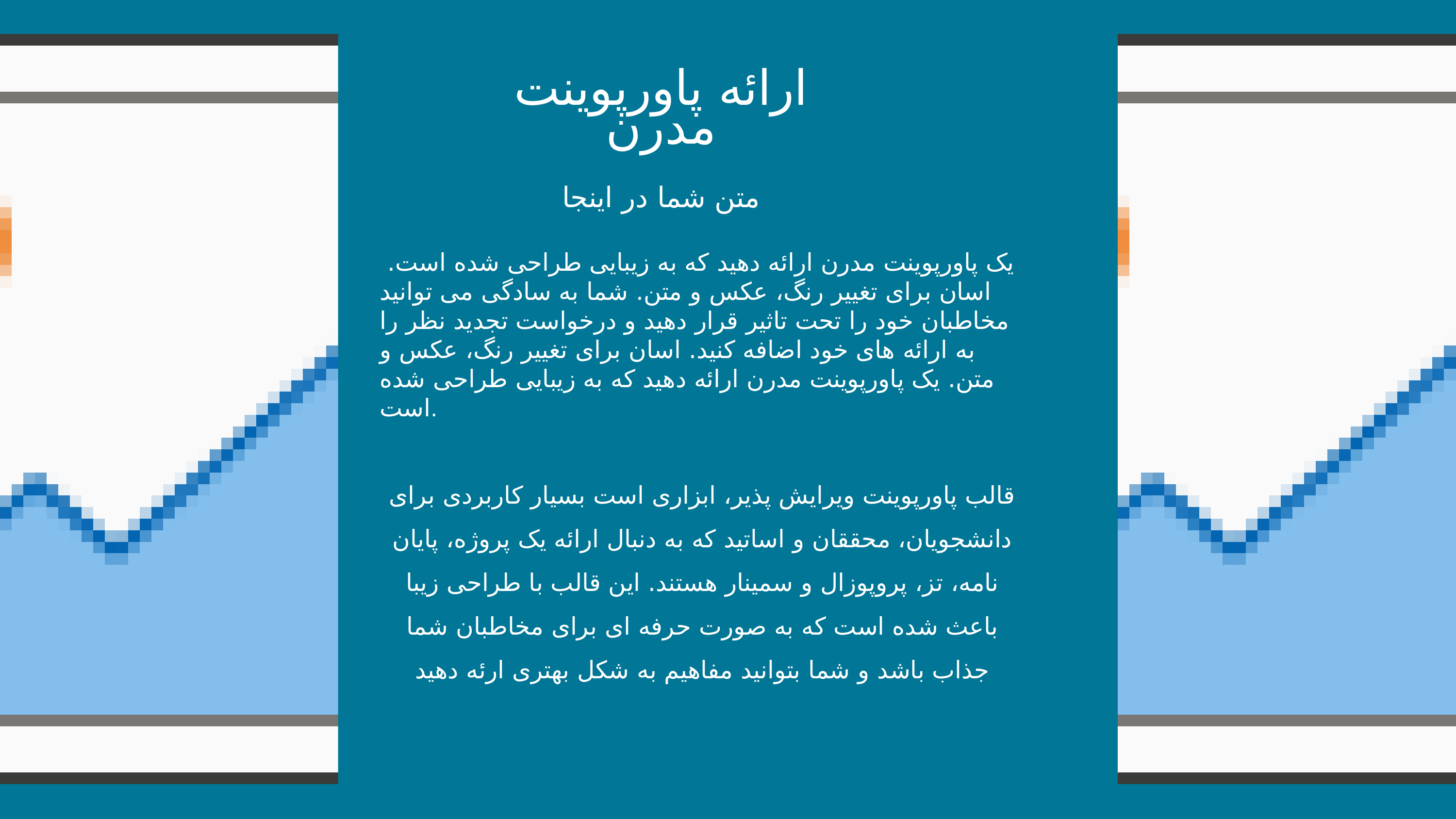

ارائه پاورپوینت مدرن
متن شما در اینجا
یک پاورپوینت مدرن ارائه دهید که به زیبایی طراحی شده است.  اسان برای تغییر رنگ، عکس و متن. شما به سادگی می توانید مخاطبان خود را تحت تاثیر قرار دهید و درخواست تجدید نظر را به ارائه های خود اضافه کنید. اسان برای تغییر رنگ، عکس و متن. یک پاورپوینت مدرن ارائه دهید که به زیبایی طراحی شده است.

قالب پاورپوینت ویرایش پذیر، ابزاری است بسیار کاربردی برای دانشجویان، محققان و اساتید که به دنبال ارائه یک پروژه، پایان نامه، تز، پروپوزال و سمینار هستند. این قالب با طراحی زیبا باعث شده است که به صورت حرفه ای برای مخاطبان شما جذاب باشد و شما بتوانید مفاهیم به شکل بهتری ارئه دهید